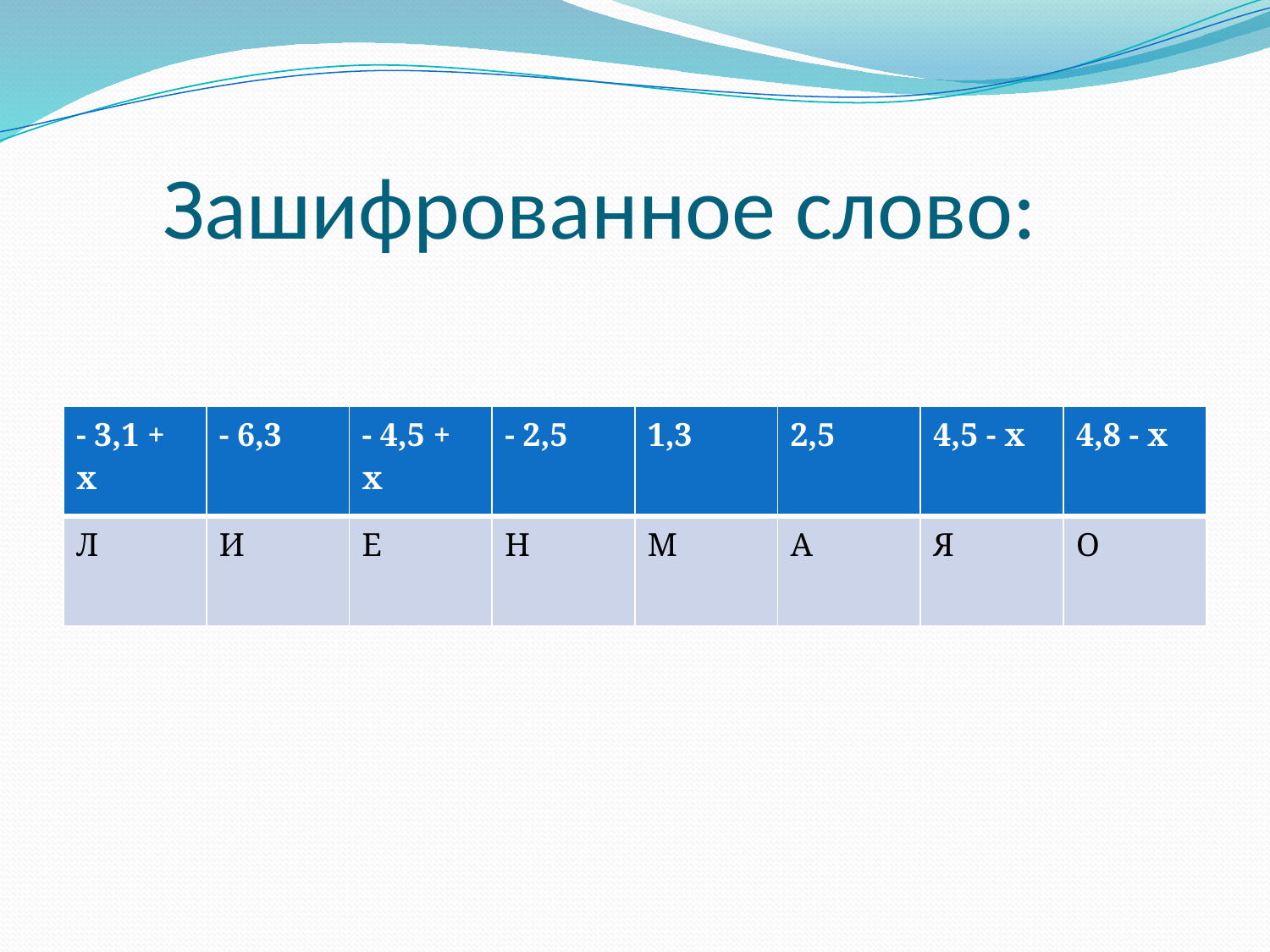

# Зашифрованное слово:
| - 3,1 + x | - 6,3 | - 4,5 + x | - 2,5 | 1,3 | 2,5 | 4,5 - x | 4,8 - x |
| --- | --- | --- | --- | --- | --- | --- | --- |
| Л | И | Е | Н | М | А | Я | О |